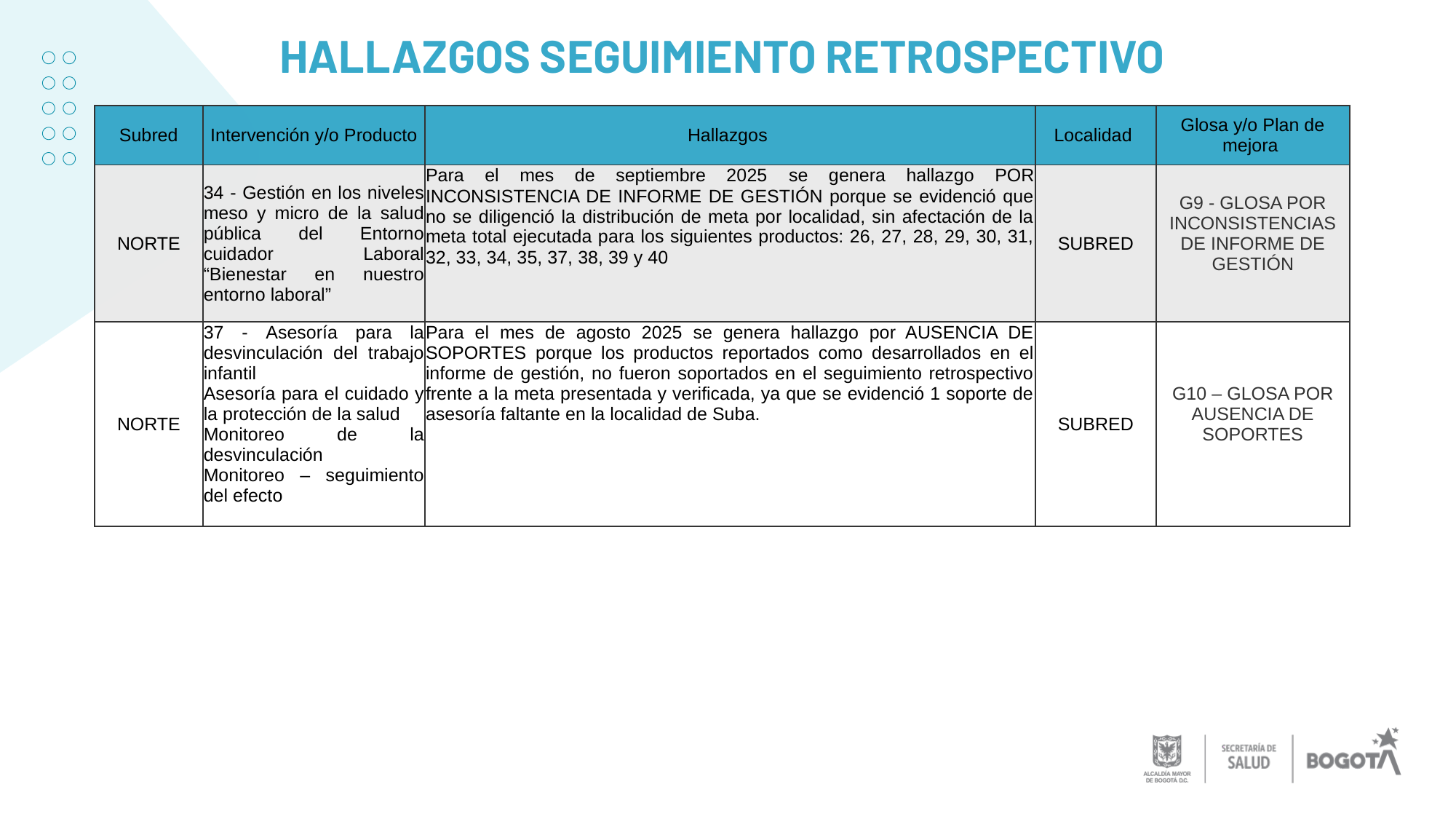

# HALLAZGOS SEGUIMIENTO RETROSPECTIVO
| Subred | Intervención y/o Producto | Hallazgos | Localidad | Glosa y/o Plan de mejora |
| --- | --- | --- | --- | --- |
| NORTE | 34 - Gestión en los niveles meso y micro de la salud pública del Entorno cuidador Laboral “Bienestar en nuestro entorno laboral” | Para el mes de septiembre 2025 se genera hallazgo POR INCONSISTENCIA DE INFORME DE GESTIÓN porque se evidenció que no se diligenció la distribución de meta por localidad, sin afectación de la meta total ejecutada para los siguientes productos: 26, 27, 28, 29, 30, 31, 32, 33, 34, 35, 37, 38, 39 y 40 | SUBRED | G9 - GLOSA POR INCONSISTENCIAS DE INFORME DE GESTIÓN |
| NORTE | 37 - Asesoría para la desvinculación del trabajo infantil Asesoría para el cuidado y la protección de la salud Monitoreo de la desvinculación Monitoreo – seguimiento del efecto | Para el mes de agosto 2025 se genera hallazgo por AUSENCIA DE SOPORTES porque los productos reportados como desarrollados en el informe de gestión, no fueron soportados en el seguimiento retrospectivo frente a la meta presentada y verificada, ya que se evidenció 1 soporte de asesoría faltante en la localidad de Suba. | SUBRED | G10 – GLOSA POR AUSENCIA DE SOPORTES |